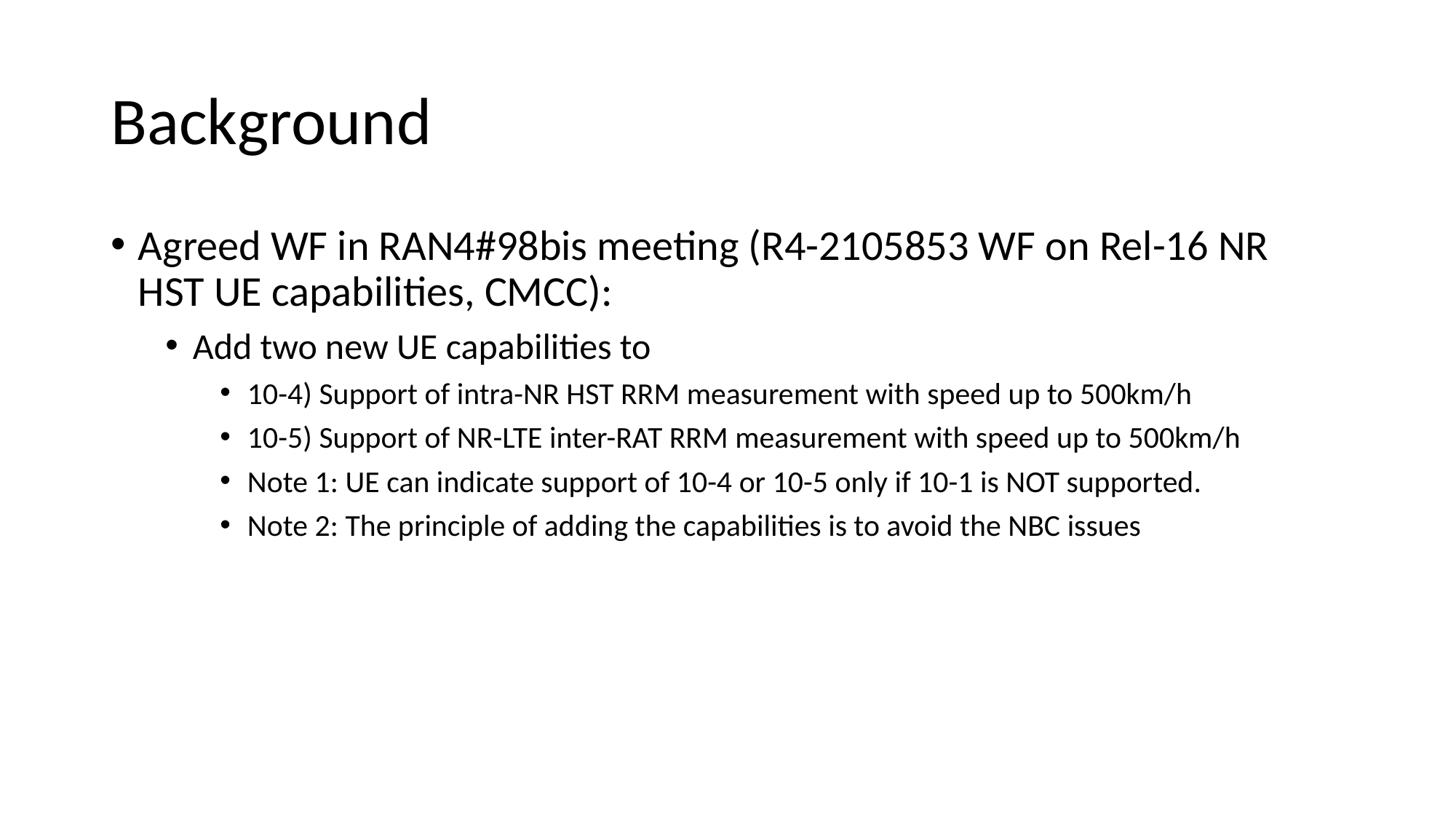

# Background
Agreed WF in RAN4#98bis meeting (R4-2105853 WF on Rel-16 NR HST UE capabilities, CMCC):
Add two new UE capabilities to
10-4) Support of intra-NR HST RRM measurement with speed up to 500km/h
10-5) Support of NR-LTE inter-RAT RRM measurement with speed up to 500km/h
Note 1: UE can indicate support of 10-4 or 10-5 only if 10-1 is NOT supported.
Note 2: The principle of adding the capabilities is to avoid the NBC issues